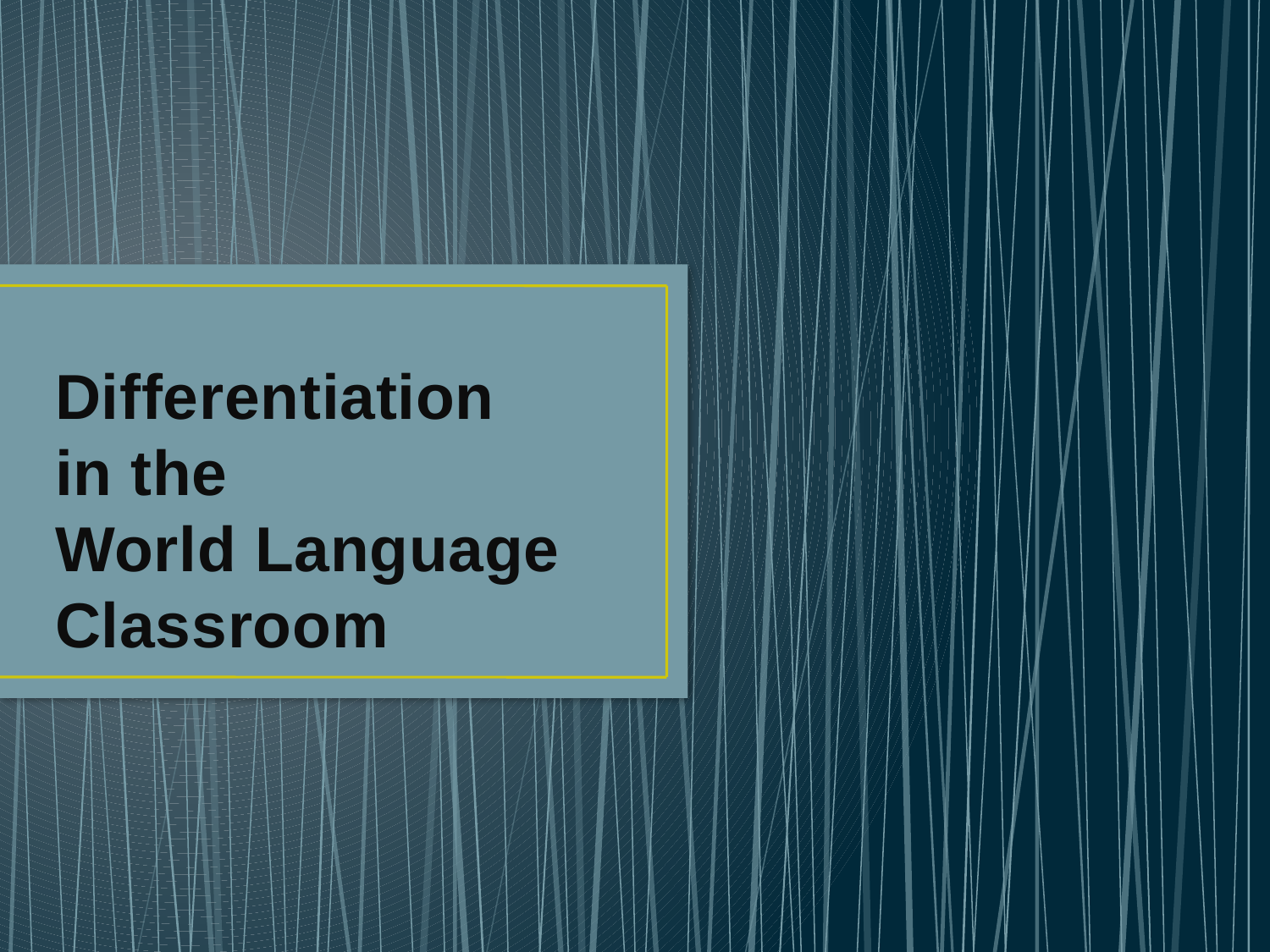

# Differentiation in the World Language Classroom